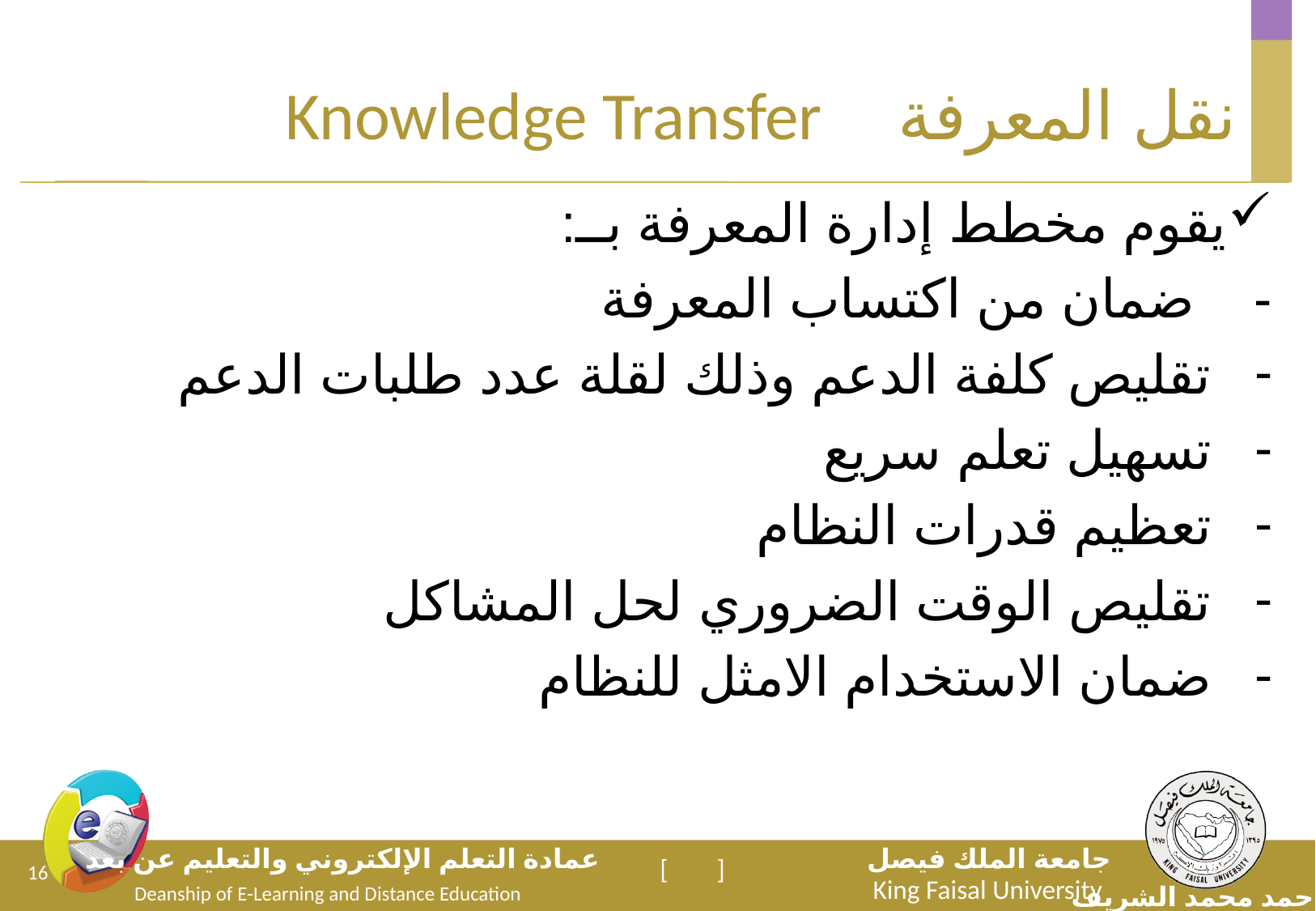

# نقل المعرفة    Knowledge Transfer
يقوم مخطط إدارة المعرفة بــ:
-    ضمان من اكتساب المعرفة
تقليص كلفة الدعم وذلك لقلة عدد طلبات الدعم
تسهيل تعلم سريع
تعظيم قدرات النظام
تقليص الوقت الضروري لحل المشاكل
ضمان الاستخدام الامثل للنظام
16